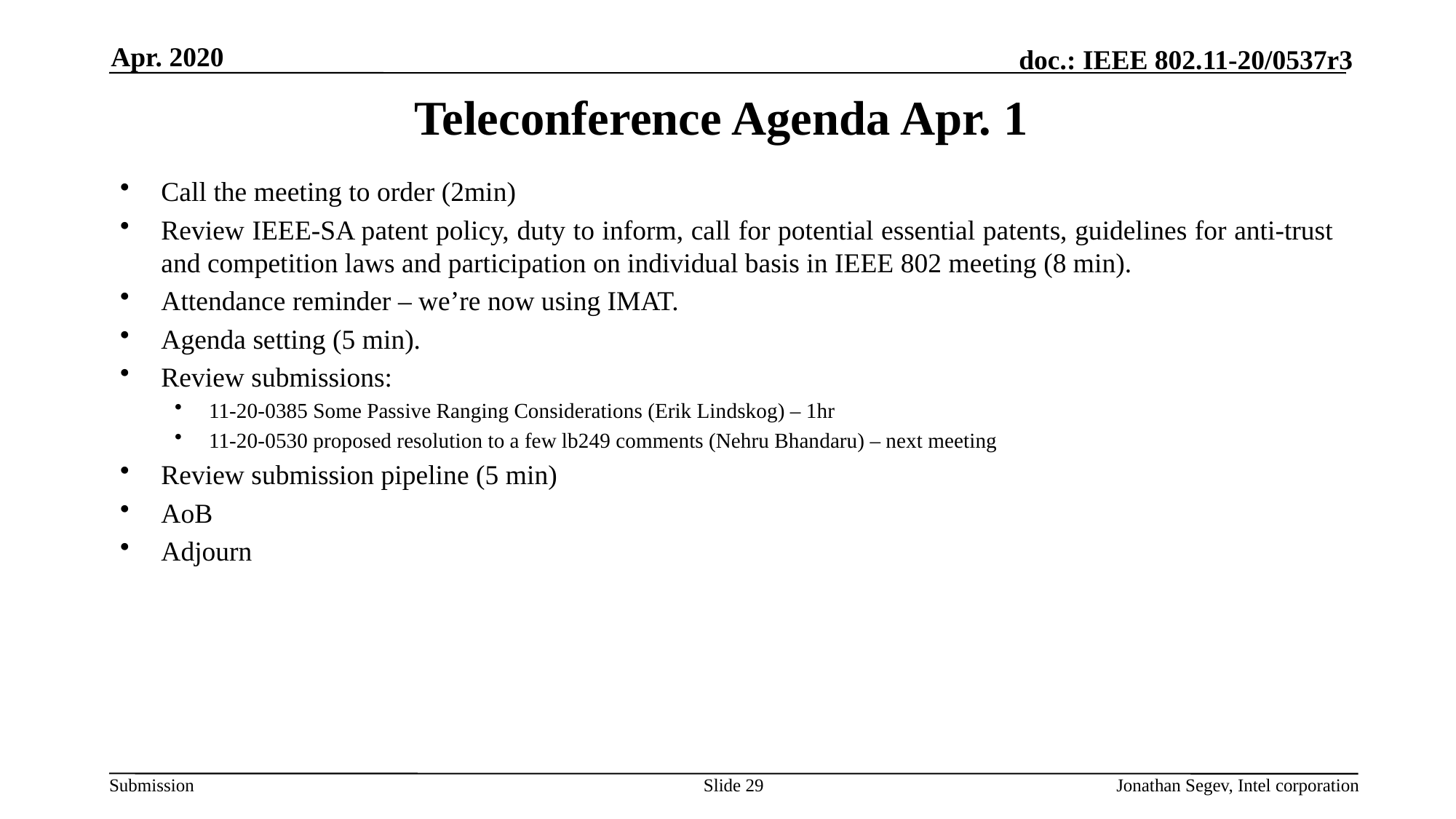

Apr. 2020
# Teleconference Agenda Apr. 1
Call the meeting to order (2min)
Review IEEE-SA patent policy, duty to inform, call for potential essential patents, guidelines for anti-trust and competition laws and participation on individual basis in IEEE 802 meeting (8 min).
Attendance reminder – we’re now using IMAT.
Agenda setting (5 min).
Review submissions:
11-20-0385 Some Passive Ranging Considerations (Erik Lindskog) – 1hr
11-20-0530 proposed resolution to a few lb249 comments (Nehru Bhandaru) – next meeting
Review submission pipeline (5 min)
AoB
Adjourn

Slide 29
Jonathan Segev, Intel corporation